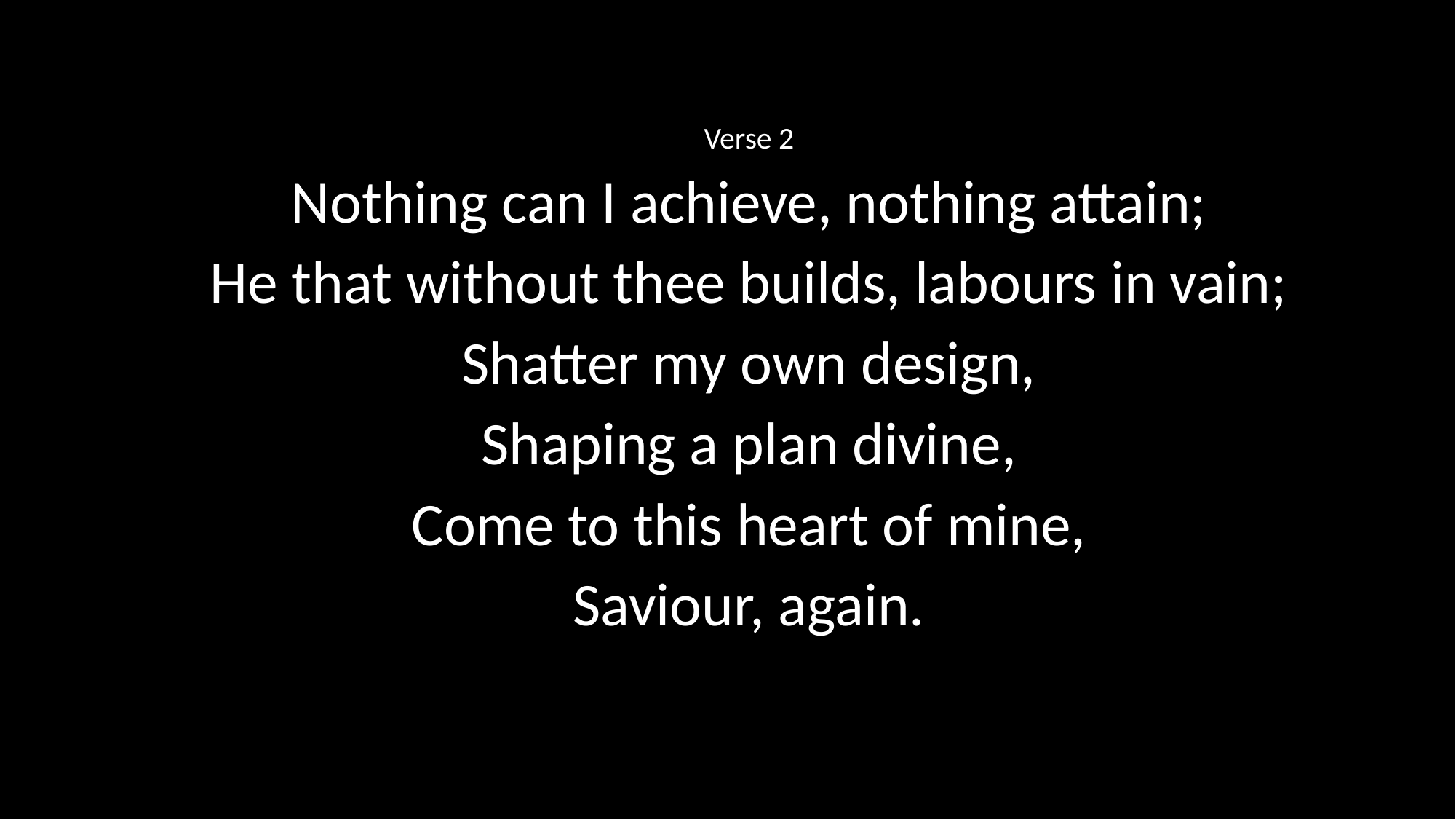

Verse 2
Nothing can I achieve, nothing attain;
He that without thee builds, labours in vain;
Shatter my own design,
Shaping a plan divine,
Come to this heart of mine,
Saviour, again.